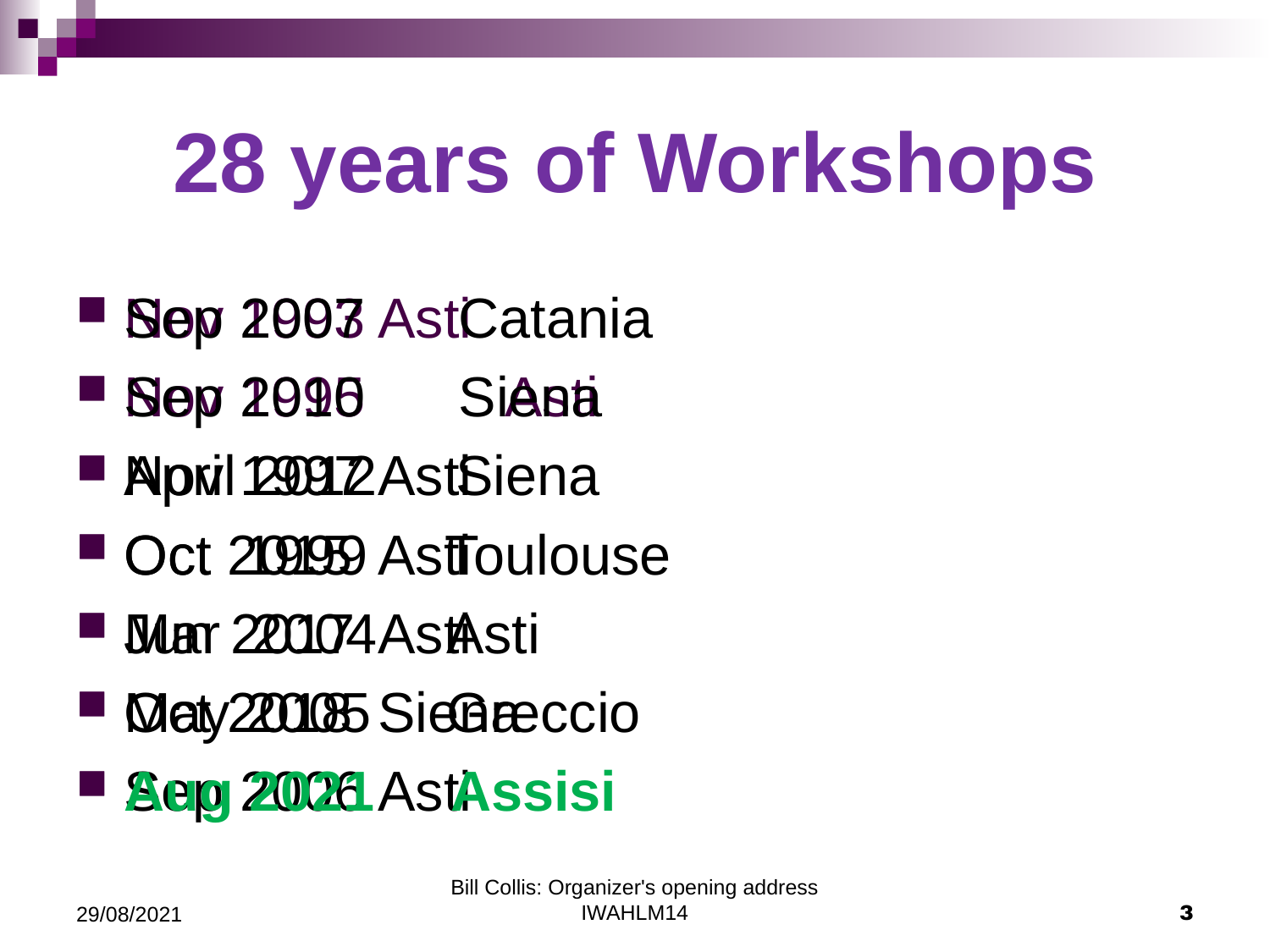

# 28 years of Workshops
Nov 1993	Asti
Nov 1995     	Asti
Nov 1997	Asti
Oct  1999	Asti
Mar  2004	Asti
May 2005	Siena
Sep 2006	Asti
Sep 2007      Catania
Sep 2010      Siena
April 2012     Siena
Oct 2015      Toulouse
Jun 2017      Asti
Oct 2018      Greccio
Aug 2021     Assisi

29/08/2021
Bill Collis: Organizer's opening address IWAHLM14
3